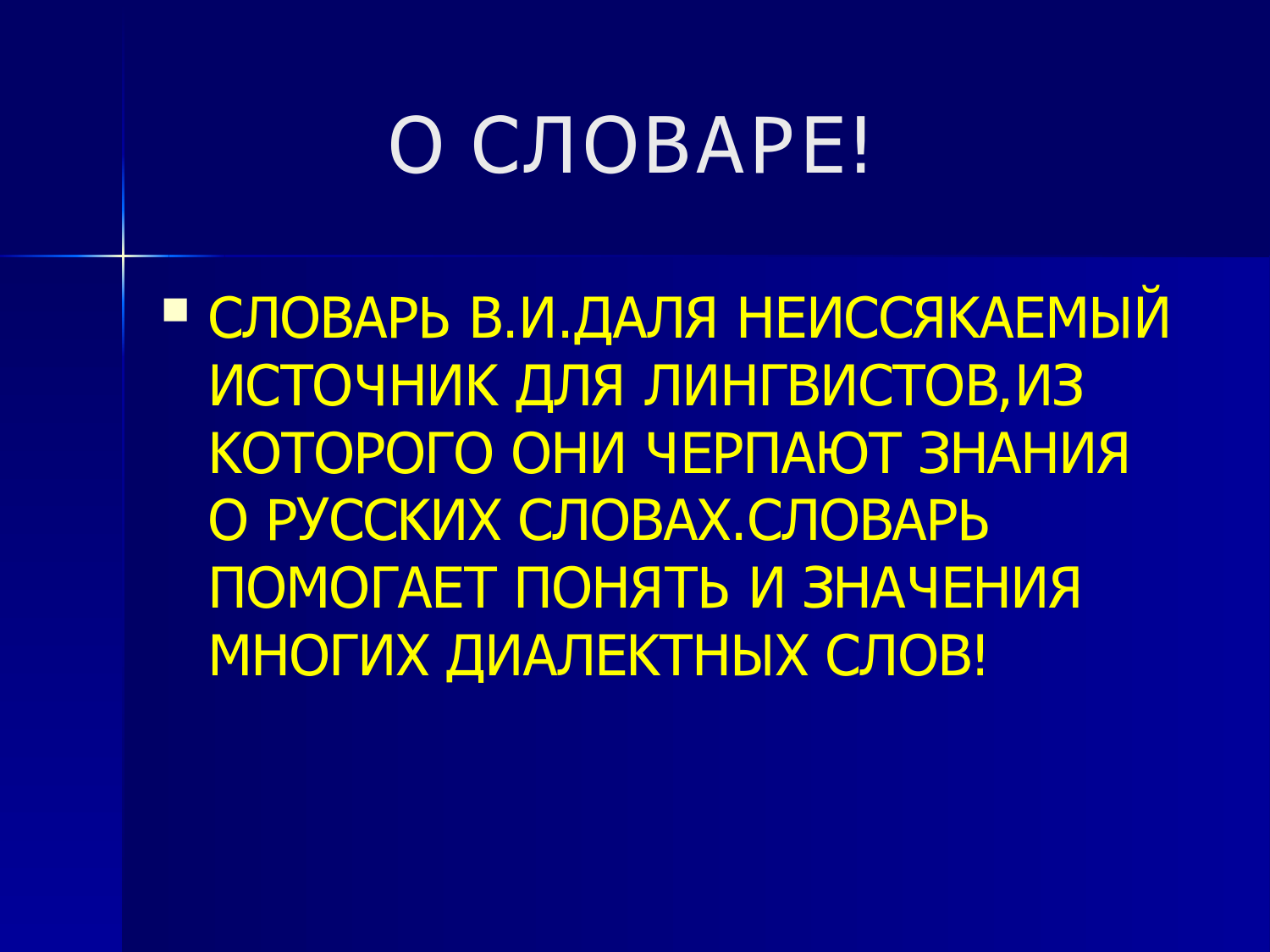

# О СЛОВАРЕ!
СЛОВАРЬ В.И.ДАЛЯ НЕИССЯКАЕМЫЙ ИСТОЧНИК ДЛЯ ЛИНГВИСТОВ,ИЗ КОТОРОГО ОНИ ЧЕРПАЮТ ЗНАНИЯ О РУССКИХ СЛОВАХ.СЛОВАРЬ ПОМОГАЕТ ПОНЯТЬ И ЗНАЧЕНИЯ МНОГИХ ДИАЛЕКТНЫХ СЛОВ!